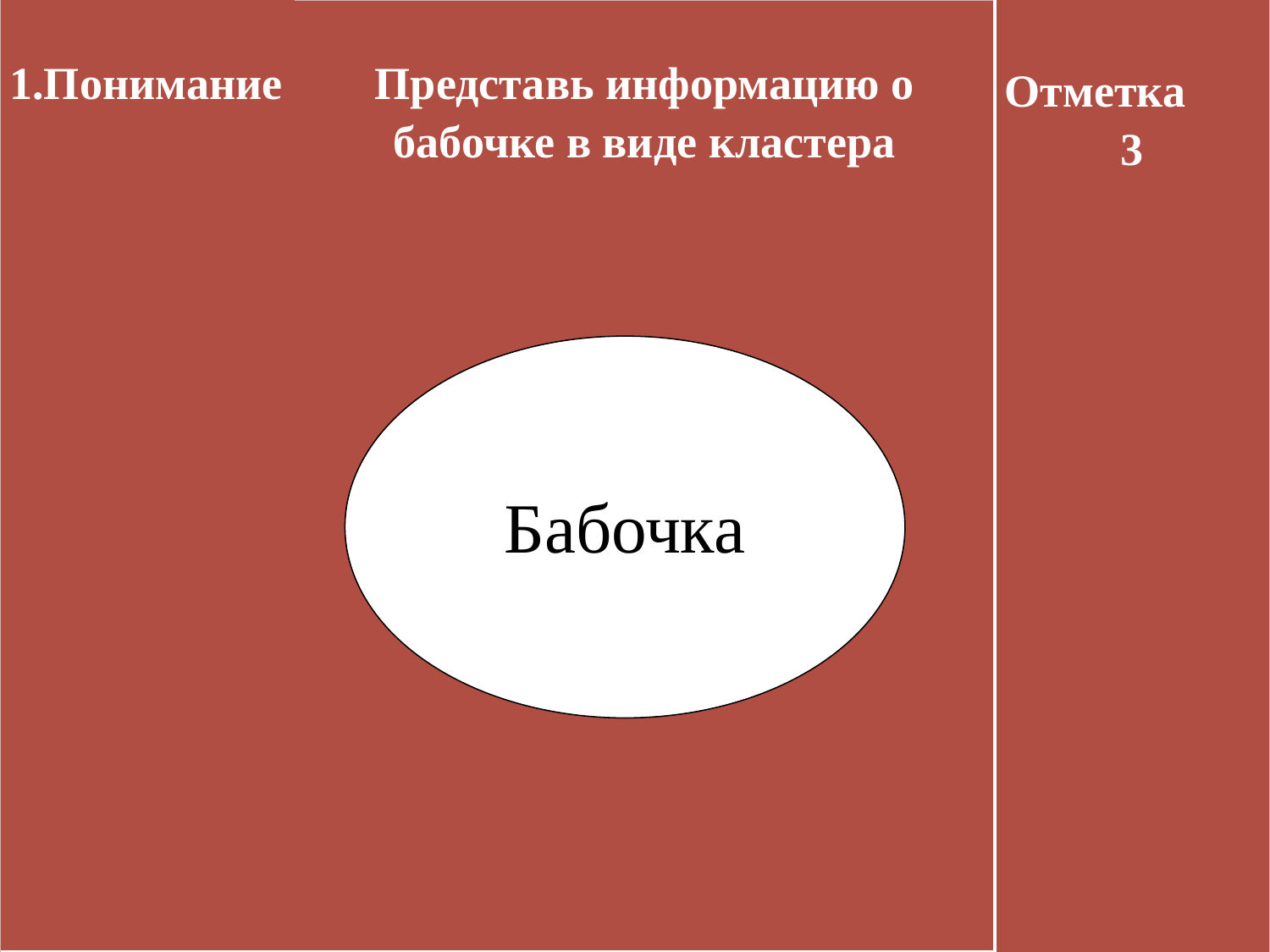

| 1.Понимание | Представь информацию о бабочке в виде кластера | Отметка 3 |
| --- | --- | --- |

Бабочка